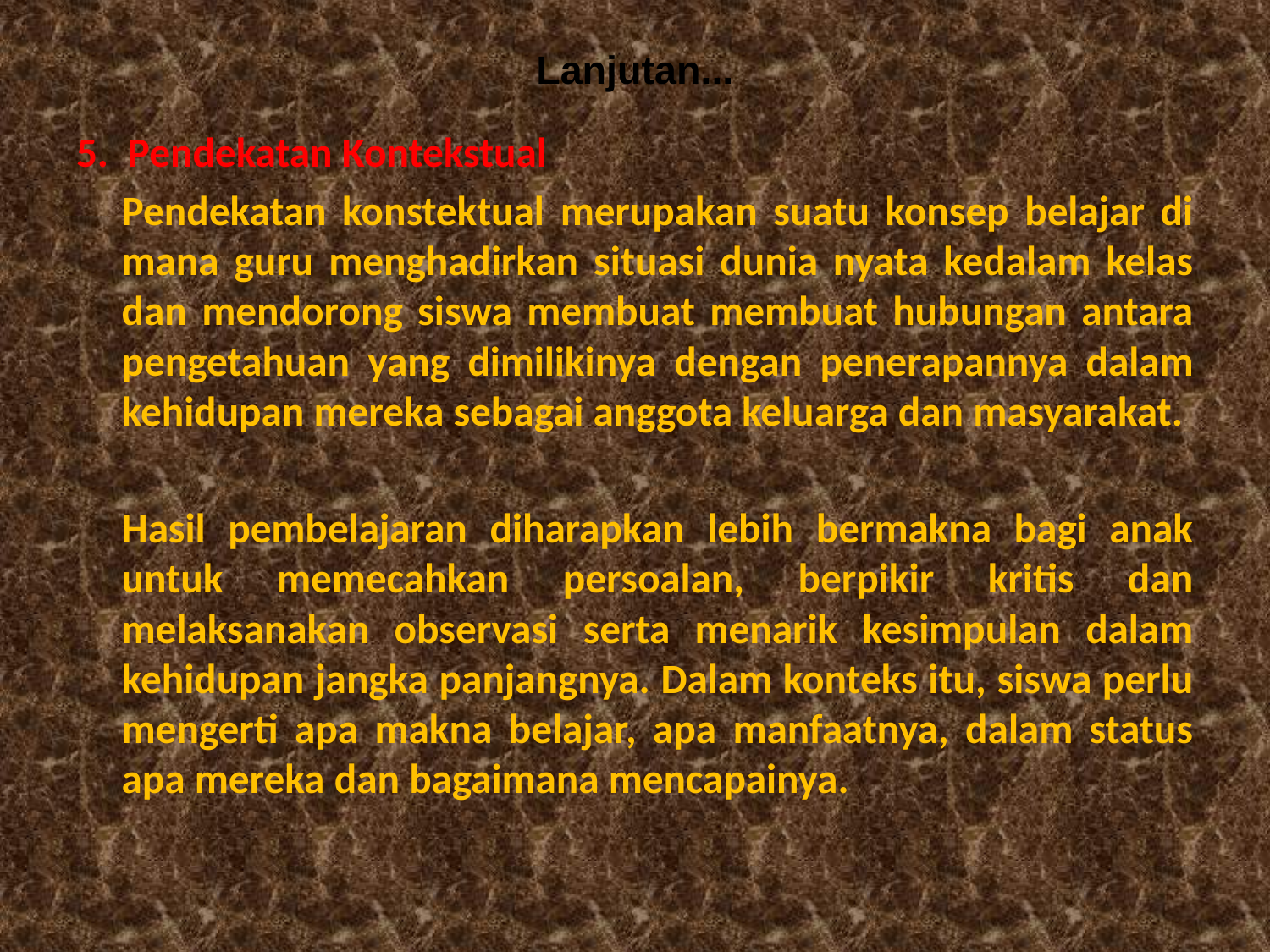

# Lanjutan...
5.  Pendekatan Kontekstual
	Pendekatan konstektual merupakan suatu konsep belajar di mana guru menghadirkan situasi dunia nyata kedalam kelas dan mendorong siswa membuat membuat hubungan antara pengetahuan yang dimilikinya dengan penerapannya dalam kehidupan mereka sebagai anggota keluarga dan masyarakat.

	Hasil pembelajaran diharapkan lebih bermakna bagi anak untuk memecahkan persoalan, berpikir kritis dan melaksanakan observasi serta menarik kesimpulan dalam kehidupan jangka panjangnya. Dalam konteks itu, siswa perlu mengerti apa makna belajar, apa manfaatnya, dalam status apa mereka dan bagaimana mencapainya.